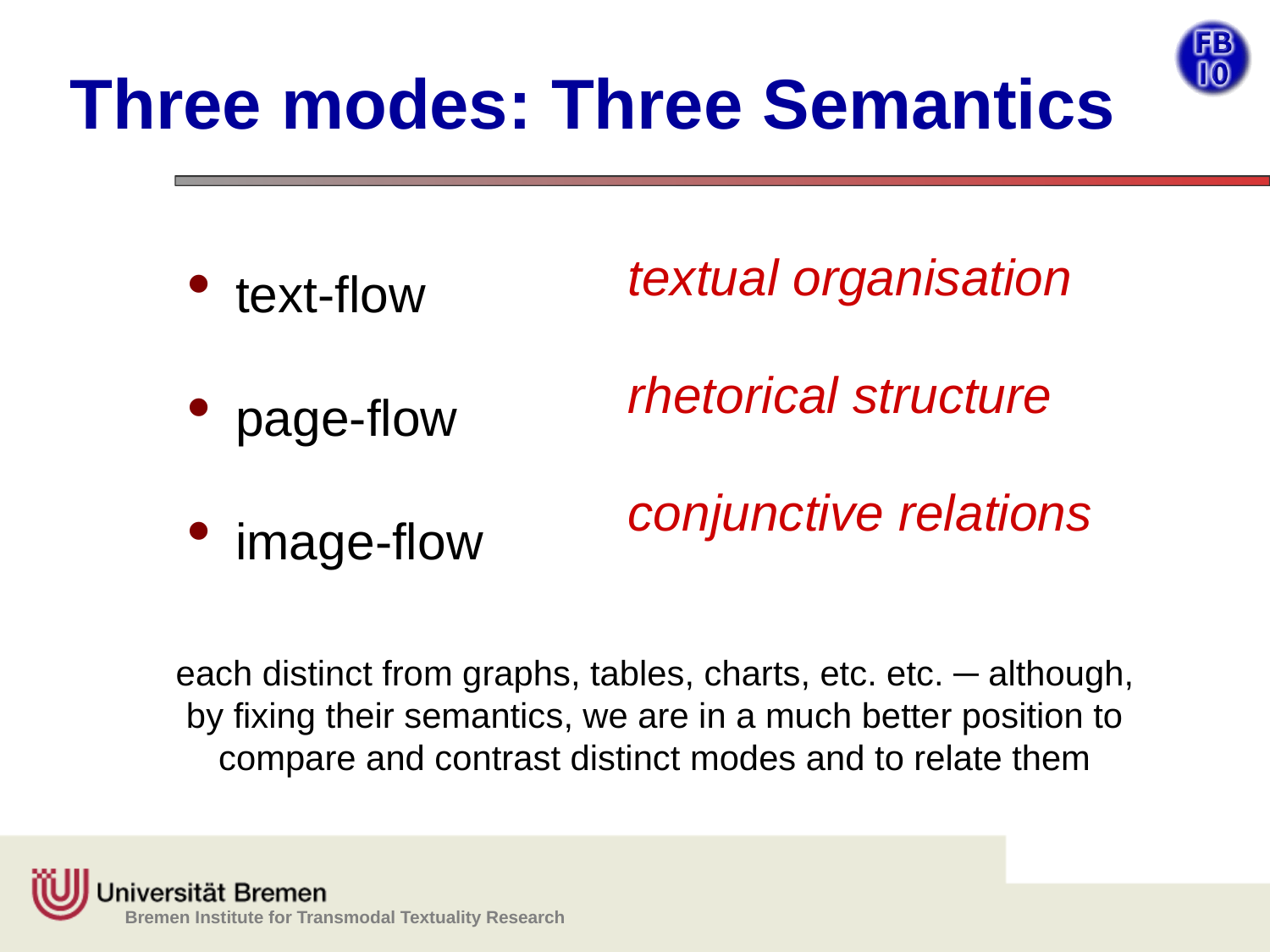

# Three modes: Three Semantics
text-flow
page-flow
image-flow
textual organisation
rhetorical structure
conjunctive relations
each distinct from graphs, tables, charts, etc. etc. ─ although, by fixing their semantics, we are in a much better position to compare and contrast distinct modes and to relate them